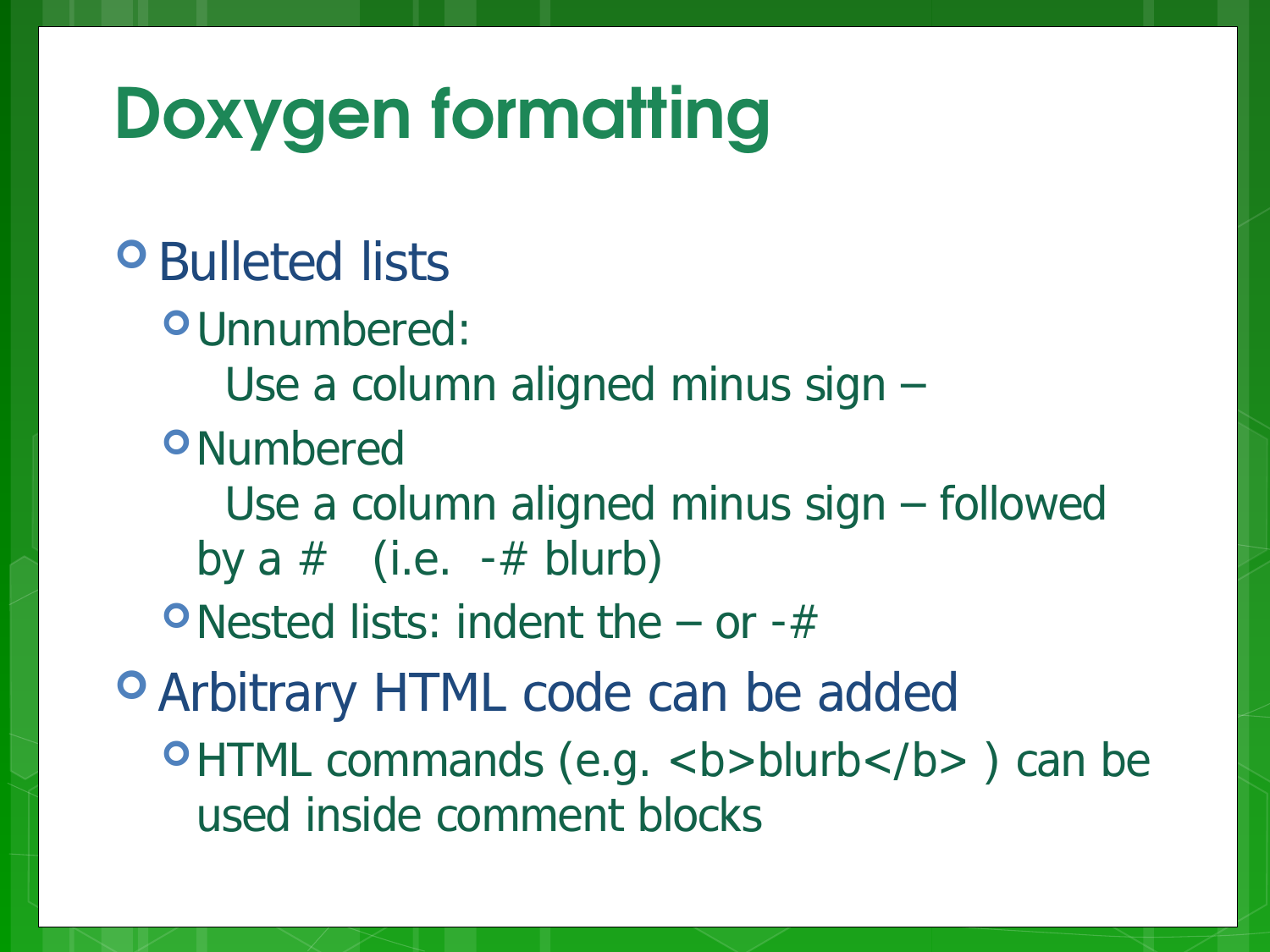

# Doxygen formatting
Bulleted lists
Unnumbered:
  Use a column aligned minus sign –
Numbered
  Use a column aligned minus sign – followed by a #   (i.e.  -# blurb)
Nested lists: indent the – or -#
Arbitrary HTML code can be added
HTML commands (e.g. <b>blurb</b> ) can be used inside comment blocks